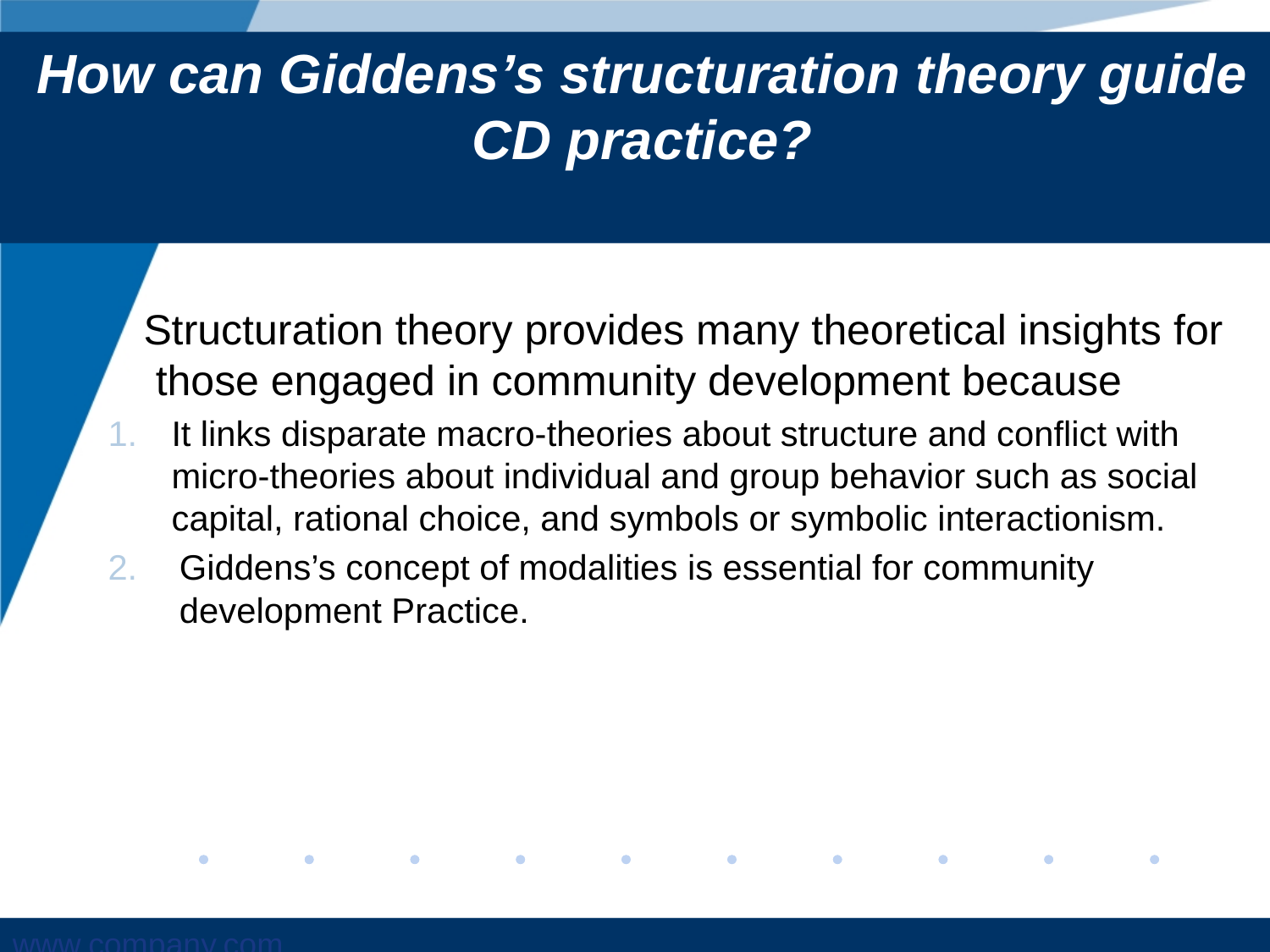

# How can Giddens’s structuration theory guide CD practice?
   Structuration theory provides many theoretical insights for those engaged in community development because
It links disparate macro-theories about structure and conflict with micro-theories about individual and group behavior such as social capital, rational choice, and symbols or symbolic interactionism.
Giddens’s concept of modalities is essential for community development Practice.